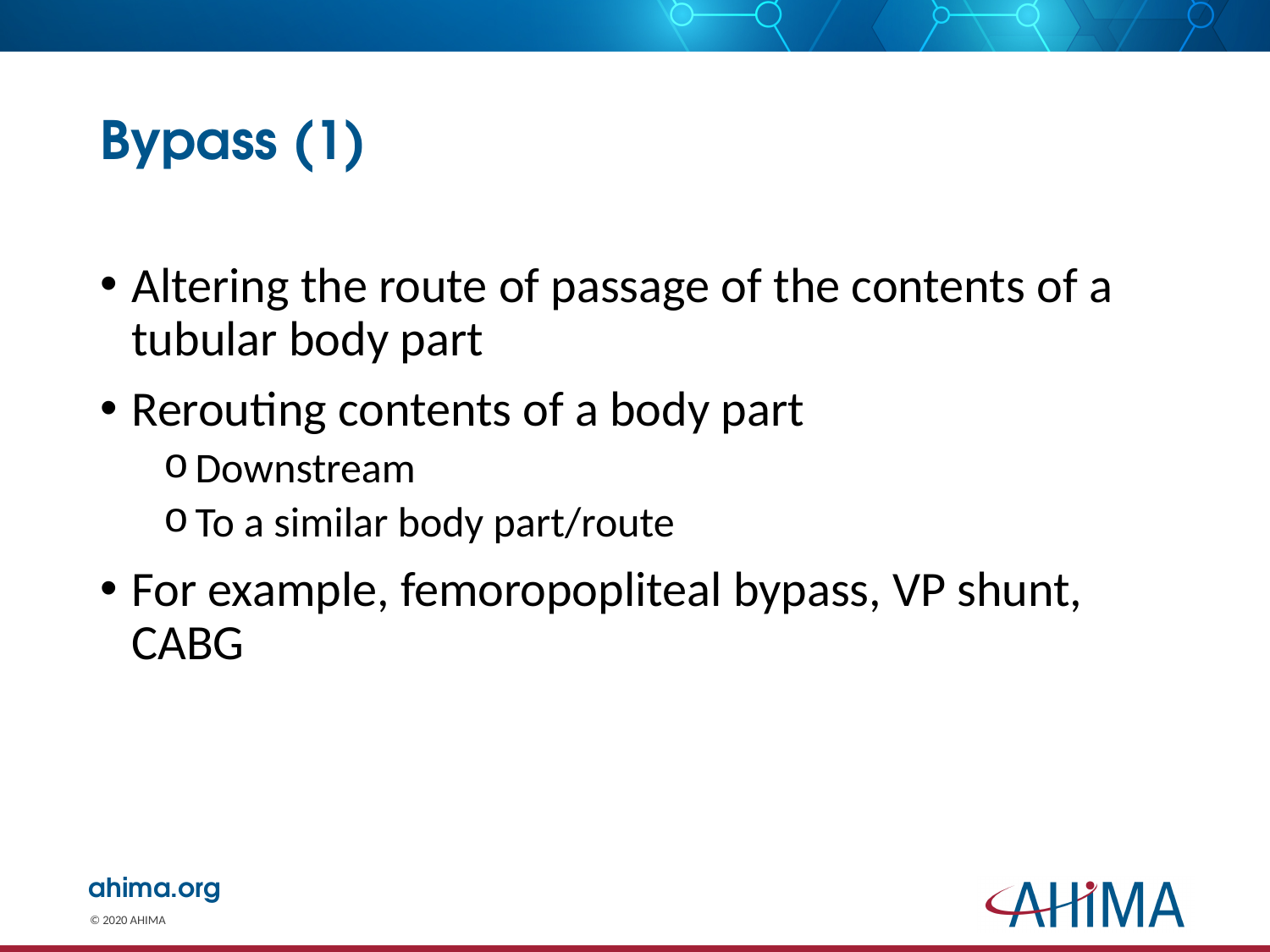

# Bypass (1)
Altering the route of passage of the contents of a tubular body part
Rerouting contents of a body part
Downstream
To a similar body part/route
For example, femoropopliteal bypass, VP shunt, CABG